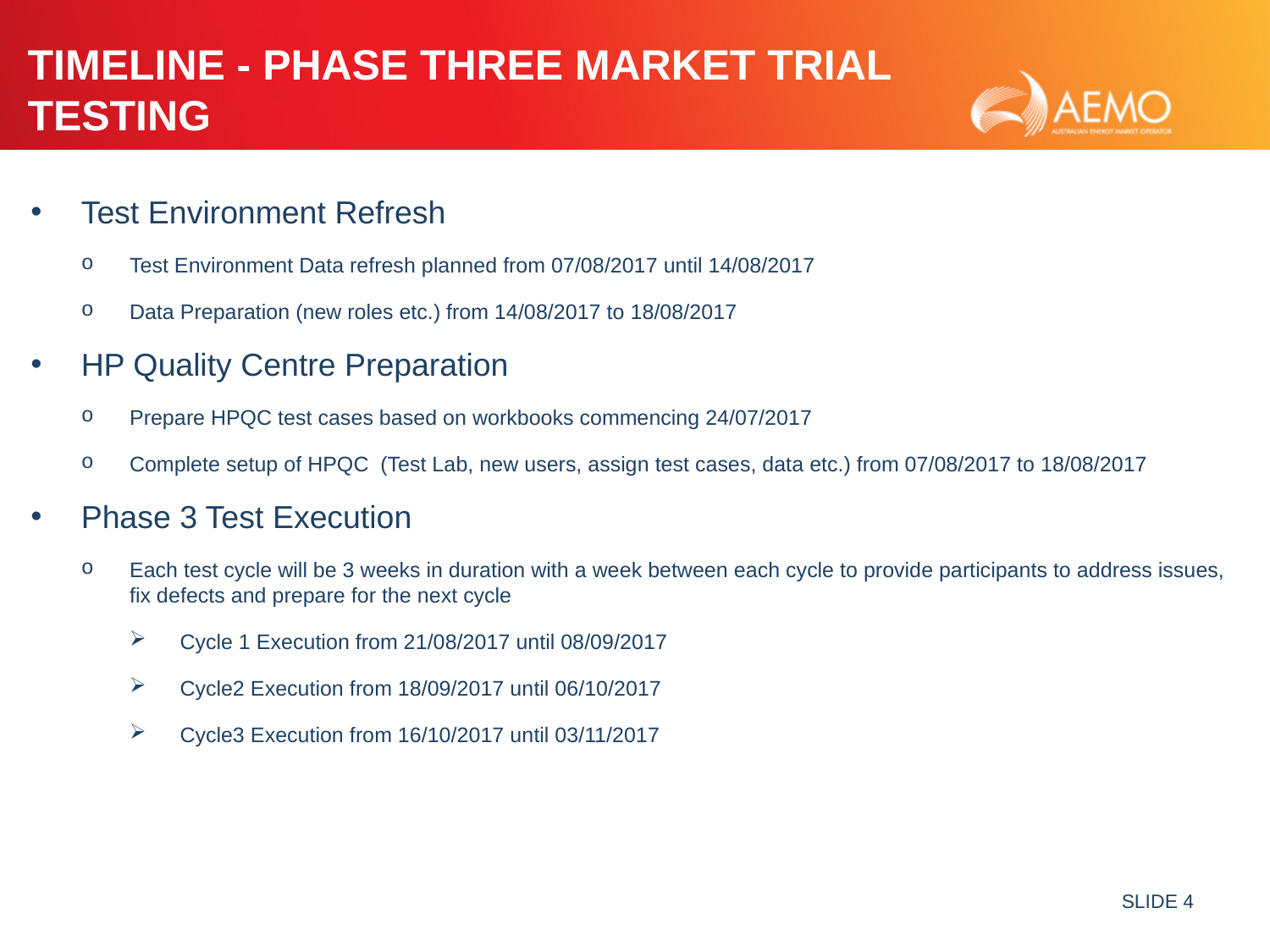

# Timeline - Phase Three Market Trial Testing
Test Environment Refresh
Test Environment Data refresh planned from 07/08/2017 until 14/08/2017
Data Preparation (new roles etc.) from 14/08/2017 to 18/08/2017
HP Quality Centre Preparation
Prepare HPQC test cases based on workbooks commencing 24/07/2017
Complete setup of HPQC  (Test Lab, new users, assign test cases, data etc.) from 07/08/2017 to 18/08/2017
Phase 3 Test Execution
Each test cycle will be 3 weeks in duration with a week between each cycle to provide participants to address issues, fix defects and prepare for the next cycle
Cycle 1 Execution from 21/08/2017 until 08/09/2017
Cycle2 Execution from 18/09/2017 until 06/10/2017
Cycle3 Execution from 16/10/2017 until 03/11/2017